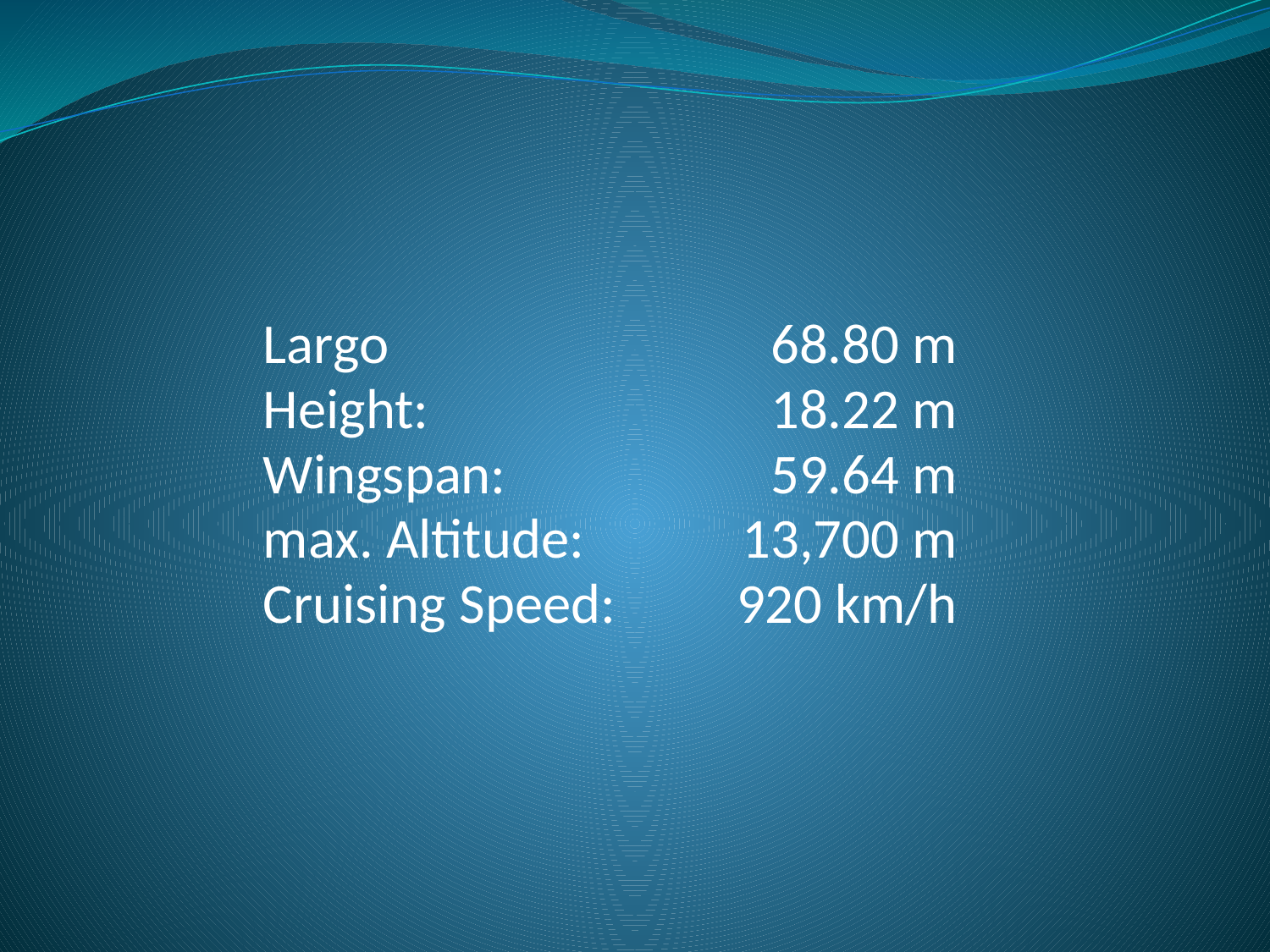

| Largo Height: Wingspan: max. Altitude: Cruising Speed: | 68.80 m 18.22 m 59.64 m 13,700 m 920 km/h |
| --- | --- |